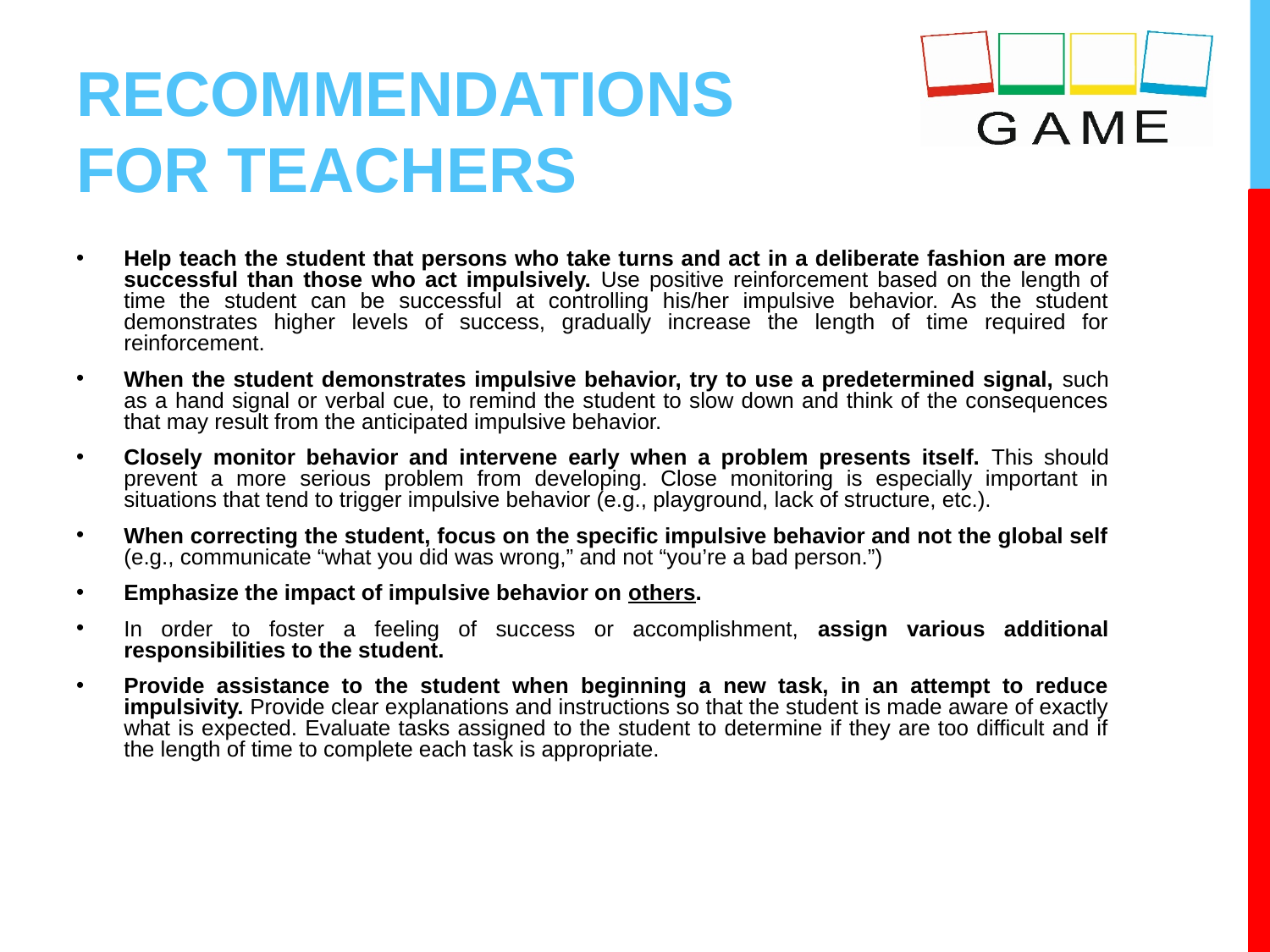

# RECOMMENDATIONS FOR TEACHERS
Help teach the student that persons who take turns and act in a deliberate fashion are more successful than those who act impulsively. Use positive reinforcement based on the length of time the student can be successful at controlling his/her impulsive behavior. As the student demonstrates higher levels of success, gradually increase the length of time required for reinforcement.
When the student demonstrates impulsive behavior, try to use a predetermined signal, such as a hand signal or verbal cue, to remind the student to slow down and think of the consequences that may result from the anticipated impulsive behavior.
Closely monitor behavior and intervene early when a problem presents itself. This should prevent a more serious problem from developing. Close monitoring is especially important in situations that tend to trigger impulsive behavior (e.g., playground, lack of structure, etc.).
When correcting the student, focus on the specific impulsive behavior and not the global self (e.g., communicate “what you did was wrong,” and not “you’re a bad person.”)
Emphasize the impact of impulsive behavior on others.
In order to foster a feeling of success or accomplishment, assign various additional responsibilities to the student.
Provide assistance to the student when beginning a new task, in an attempt to reduce impulsivity. Provide clear explanations and instructions so that the student is made aware of exactly what is expected. Evaluate tasks assigned to the student to determine if they are too difficult and if the length of time to complete each task is appropriate.